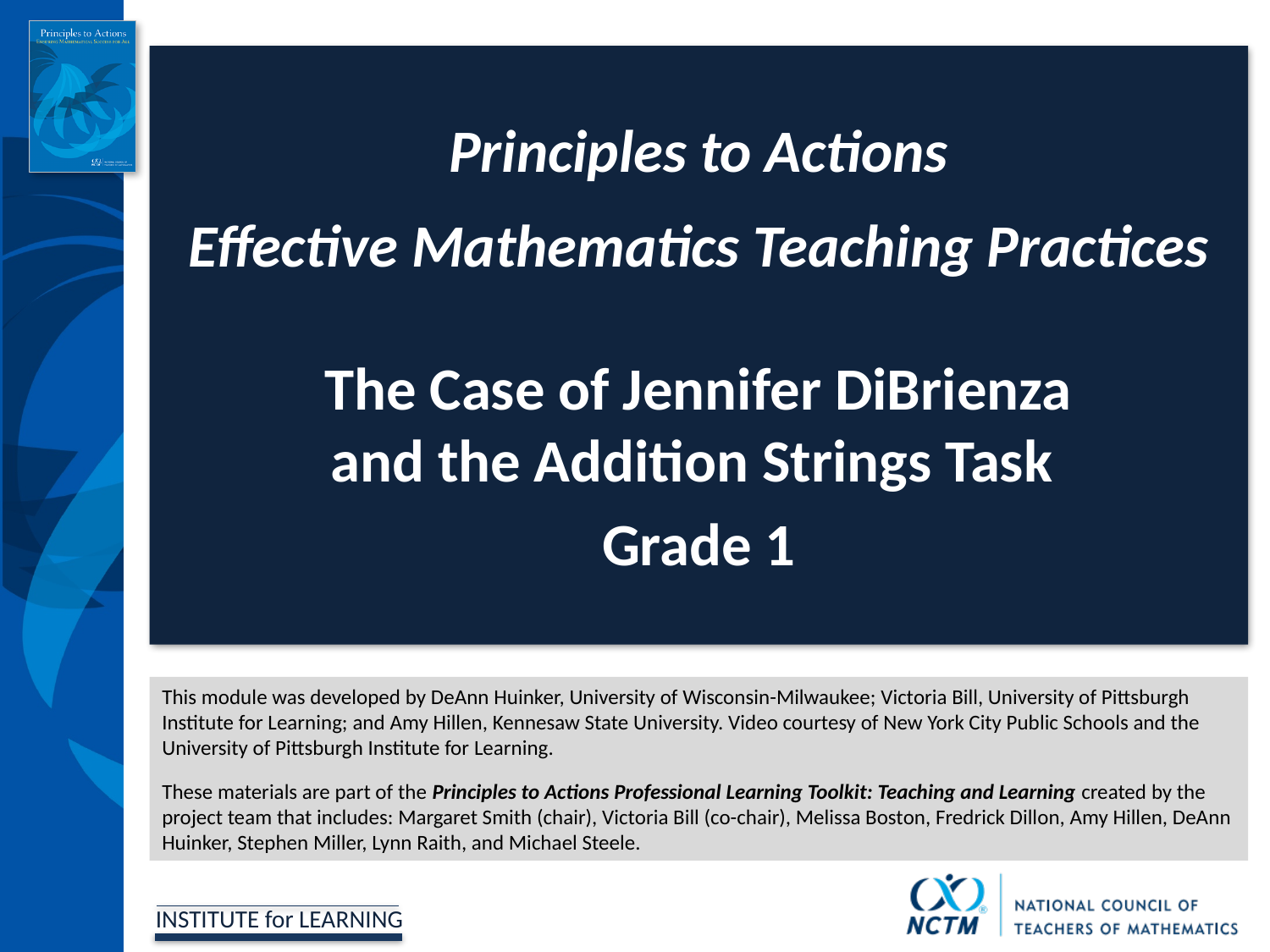

Principles to Actions
Effective Mathematics Teaching Practices

The Case of Jennifer DiBrienza
and the Addition Strings Task
Grade 1
This module was developed by DeAnn Huinker, University of Wisconsin-Milwaukee; Victoria Bill, University of Pittsburgh Institute for Learning; and Amy Hillen, Kennesaw State University. Video courtesy of New York City Public Schools and the University of Pittsburgh Institute for Learning.

These materials are part of the Principles to Actions Professional Learning Toolkit: Teaching and Learning created by the project team that includes: Margaret Smith (chair), Victoria Bill (co-chair), Melissa Boston, Fredrick Dillon, Amy Hillen, DeAnn Huinker, Stephen Miller, Lynn Raith, and Michael Steele.